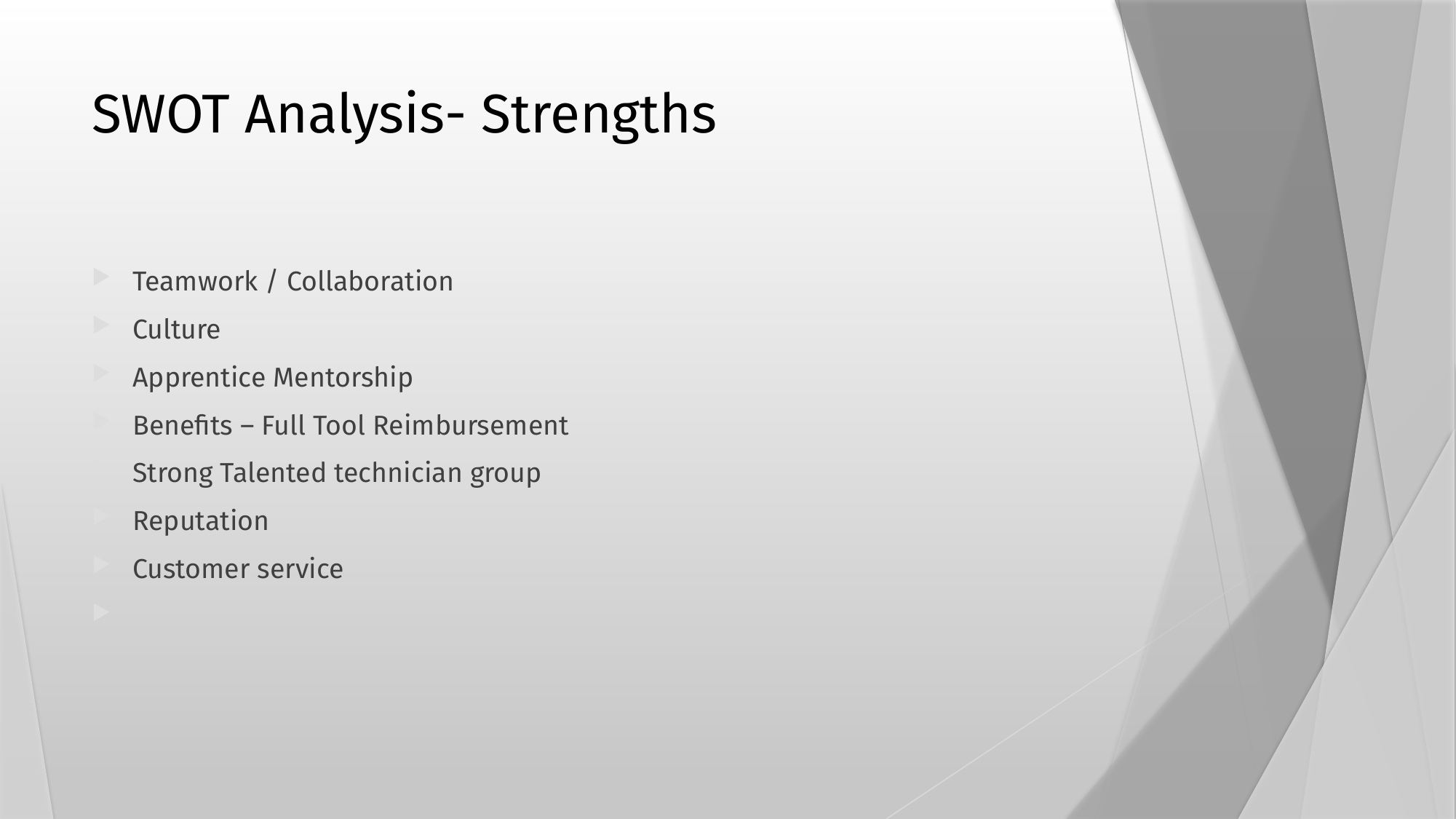

# SWOT Analysis- Strengths
Teamwork / Collaboration
Culture
Apprentice Mentorship
Benefits – Full Tool Reimbursement
Strong Talented technician group
Reputation
Customer service